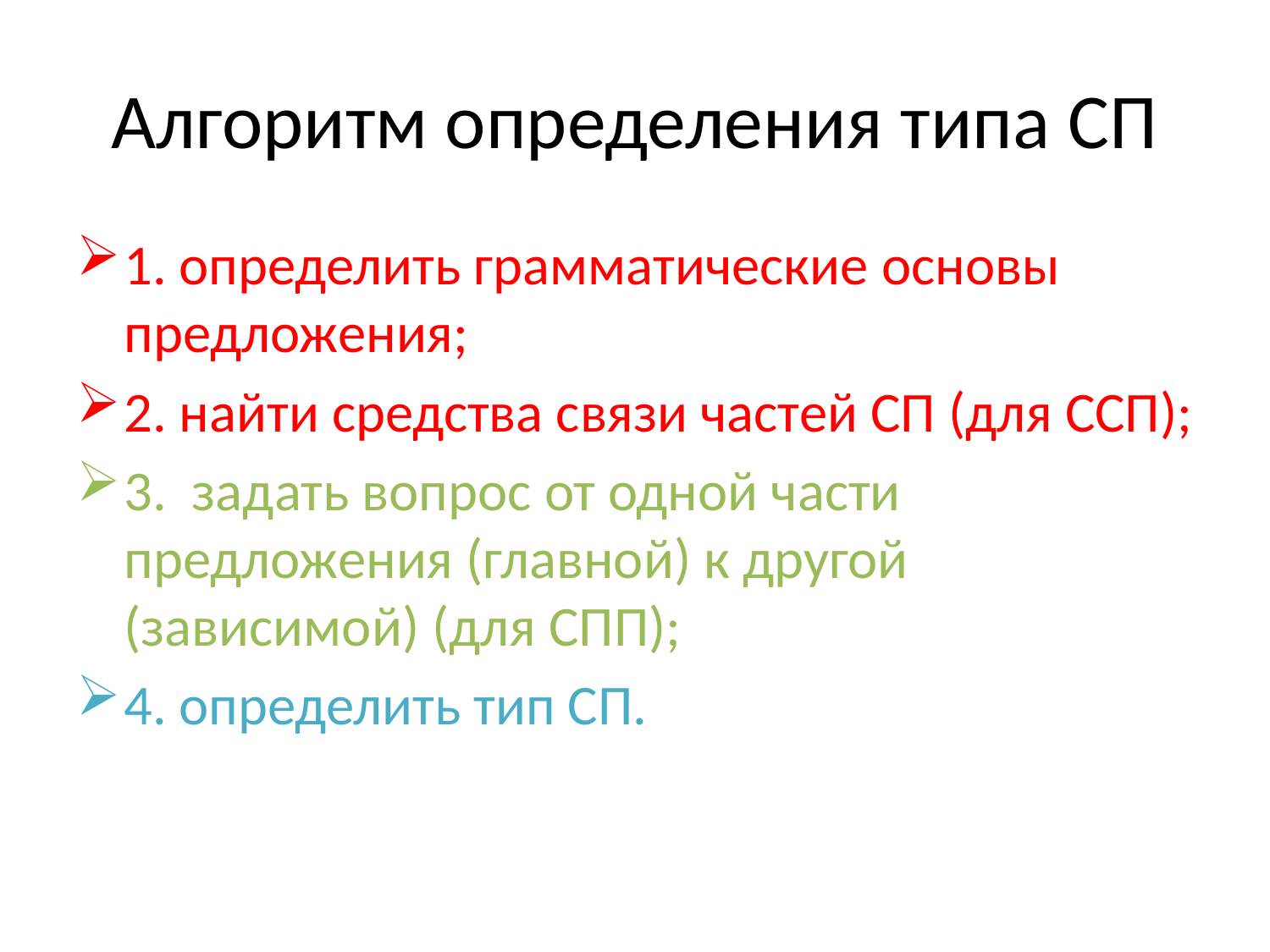

# Алгоритм определения типа СП
1. определить грамматические основы предложения;
2. найти средства связи частей СП (для ССП);
3.  задать вопрос от одной части предложения (главной) к другой (зависимой) (для СПП);
4. определить тип СП.